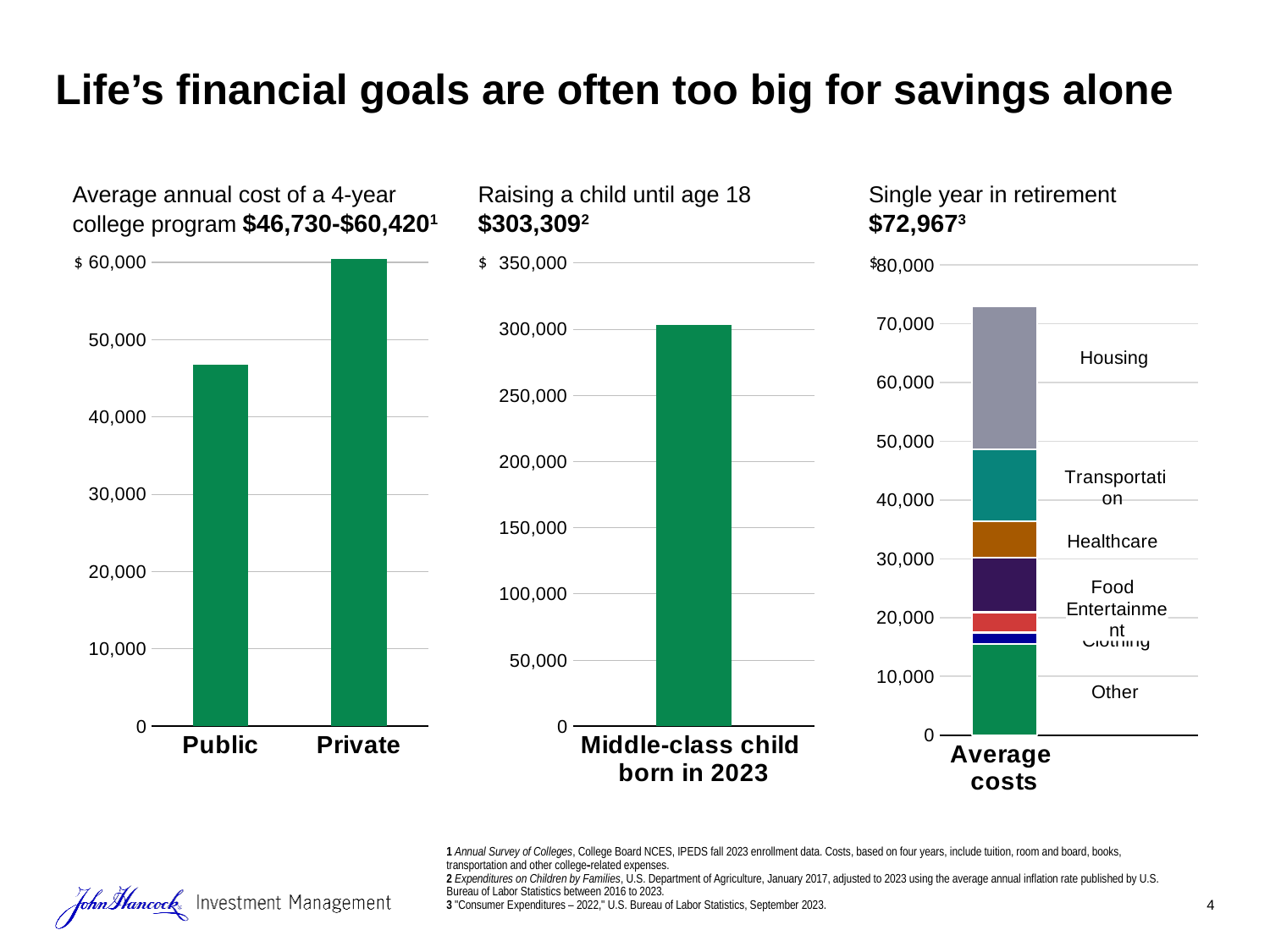

# Life’s financial goals are often too big for savings alone
Average annual cost of a 4-year college program $46,730-$60,4201
Raising a child until age 18
$303,3092
Single year in retirement $72,9673

### Chart

| Category | 2020–2021 |
|---|---|
| Public | 46730.0 |
| Private | 60420.0 |

### Chart

| Category | Average cost |
|---|---|
| Middle-class child
born in 2023 | 303309.0 |

### Chart

| Category | Other | Clothing | Entertainment | Food | Healthcare | Transportation  | Housing  |
|---|---|---|---|---|---|---|---|
| Average
costs | 15503.704999999994 | 1945.186 | 3457.392 | 9341.703 | 6122.596 | 12298.242000000002 | 24298.176000000003 |
$
$
$
1 Annual Survey of Colleges, College Board NCES, IPEDS fall 2023 enrollment data. Costs, based on four years, include tuition, room and board, books, transportation and other college-related expenses.
2 Expenditures on Children by Families, U.S. Department of Agriculture, January 2017, adjusted to 2023 using the average annual inflation rate published by U.S. Bureau of Labor Statistics between 2016 to 2023.
3 "Consumer Expenditures – 2022," U.S. Bureau of Labor Statistics, September 2023.
4